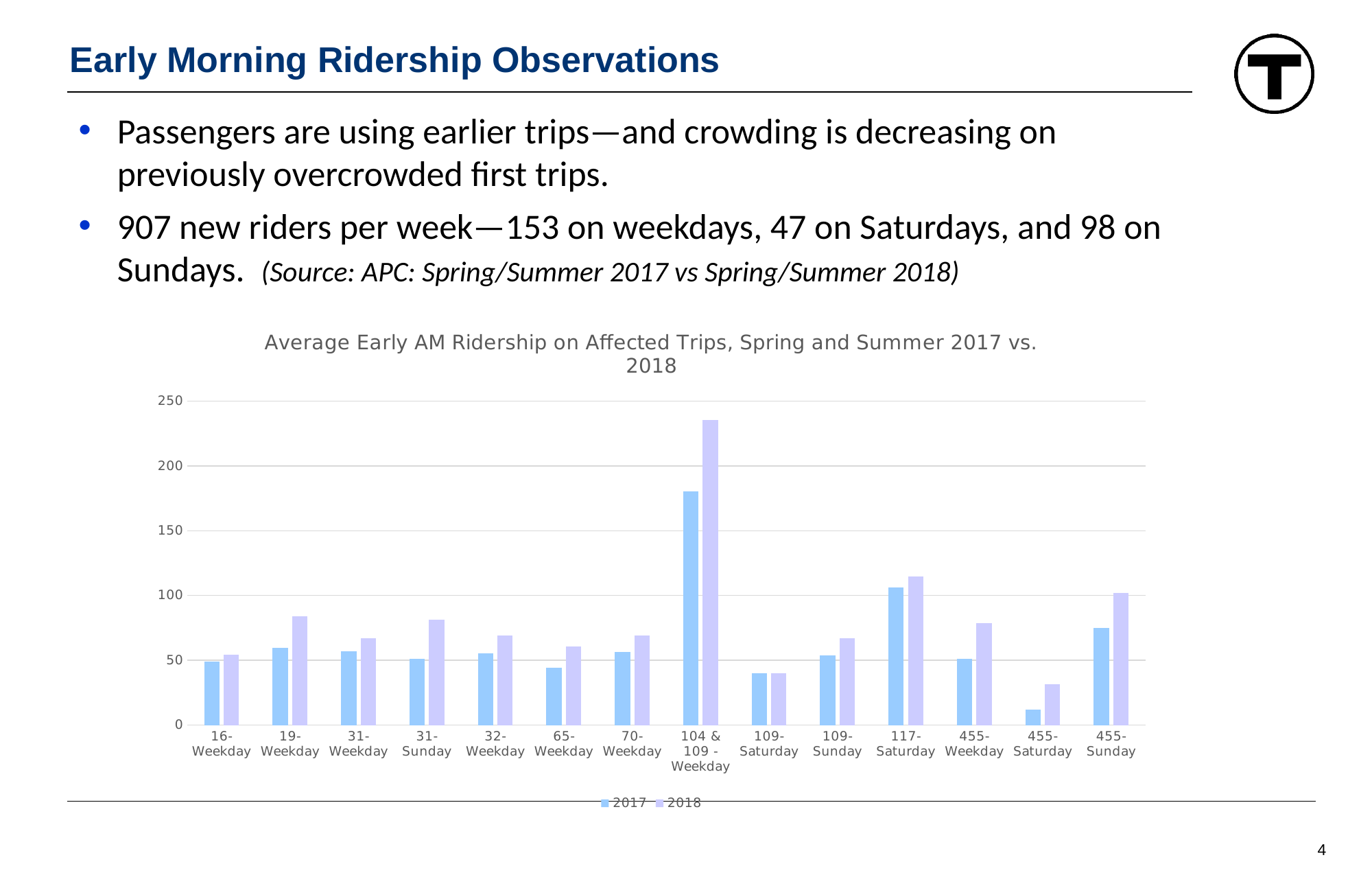

Early Morning Ridership Observations
Passengers are using earlier trips—and crowding is decreasing on previously overcrowded first trips.
907 new riders per week—153 on weekdays, 47 on Saturdays, and 98 on Sundays.  (Source: APC: Spring/Summer 2017 vs Spring/Summer 2018)

### Chart: Average Early AM Ridership on Affected Trips, Spring and Summer 2017 vs. 2018

| Category | 2017 | 2018 |
|---|---|---|
| 16-Weekday | 49.170731 | 54.38238 |
| 19-Weekday | 59.459459 | 83.907894 |
| 31-Weekday | 57.129032 | 66.969612 |
| 31-Sunday | 51.125 | 81.504761 |
| 32-Weekday | 55.467741 | 69.004104 |
| 65-Weekday | 44.5 | 60.836231 |
| 70-Weekday | 56.25 | 69.21428499999999 |
| 104 & 109 -Weekday | 180.19577 | 235.284837 |
| 109-Saturday | 40.166666 | 40.0 |
| 109-Sunday | 54.0 | 67.090909 |
| 117-Saturday | 106.125 | 114.83333199999998 |
| 455-Weekday | 51.157894 | 78.595863 |
| 455-Saturday | 12.0 | 31.5 |
| 455-Sunday | 75.2 | 102.16666599999999 |